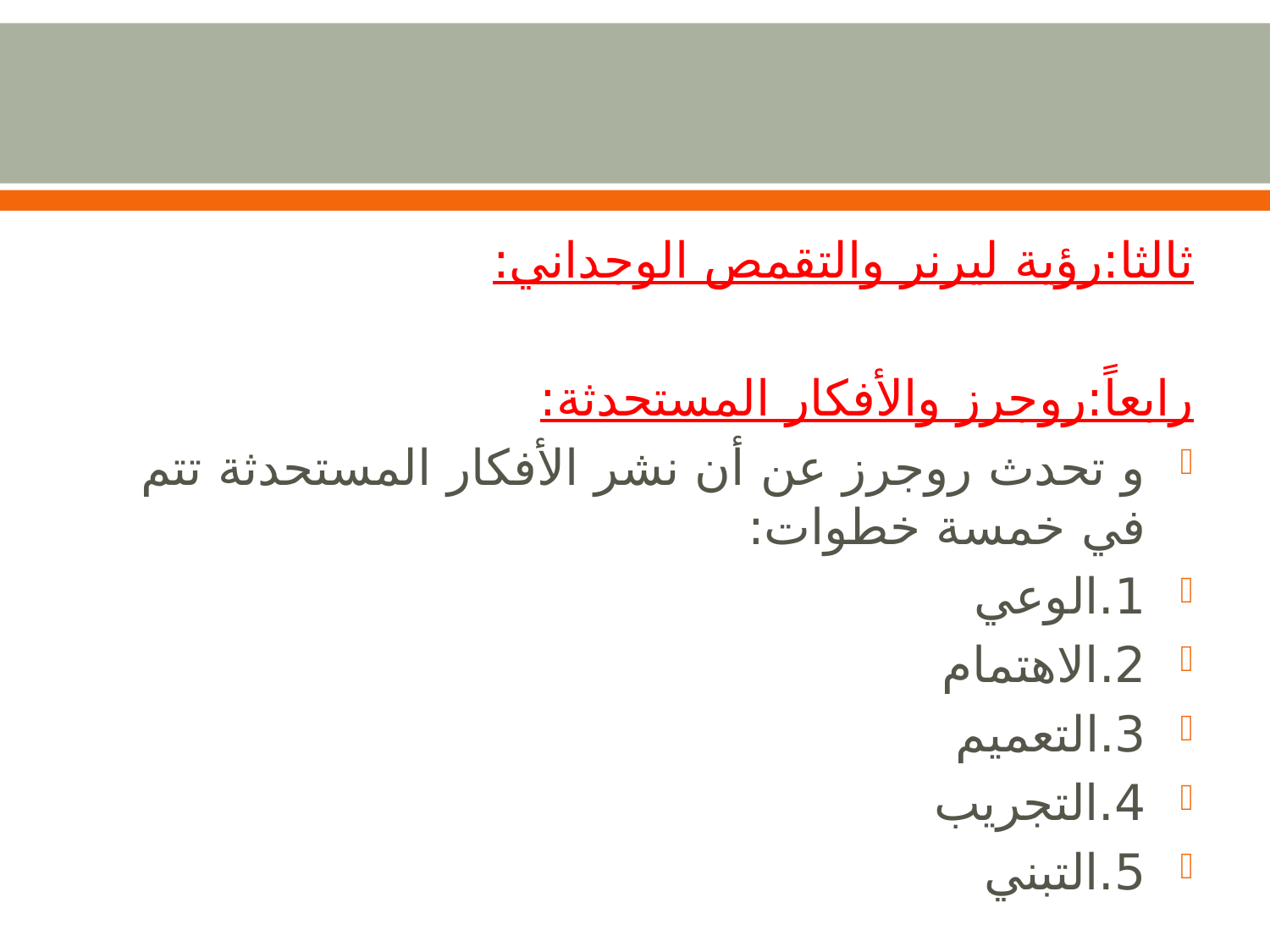

#
ثالثا:رؤية ليرنر والتقمص الوجداني:

رابعاً:روجرز والأفكار المستحدثة:
و تحدث روجرز عن أن نشر الأفكار المستحدثة تتم في خمسة خطوات:
1.الوعي
2.الاهتمام
3.التعميم
4.التجريب
5.التبني